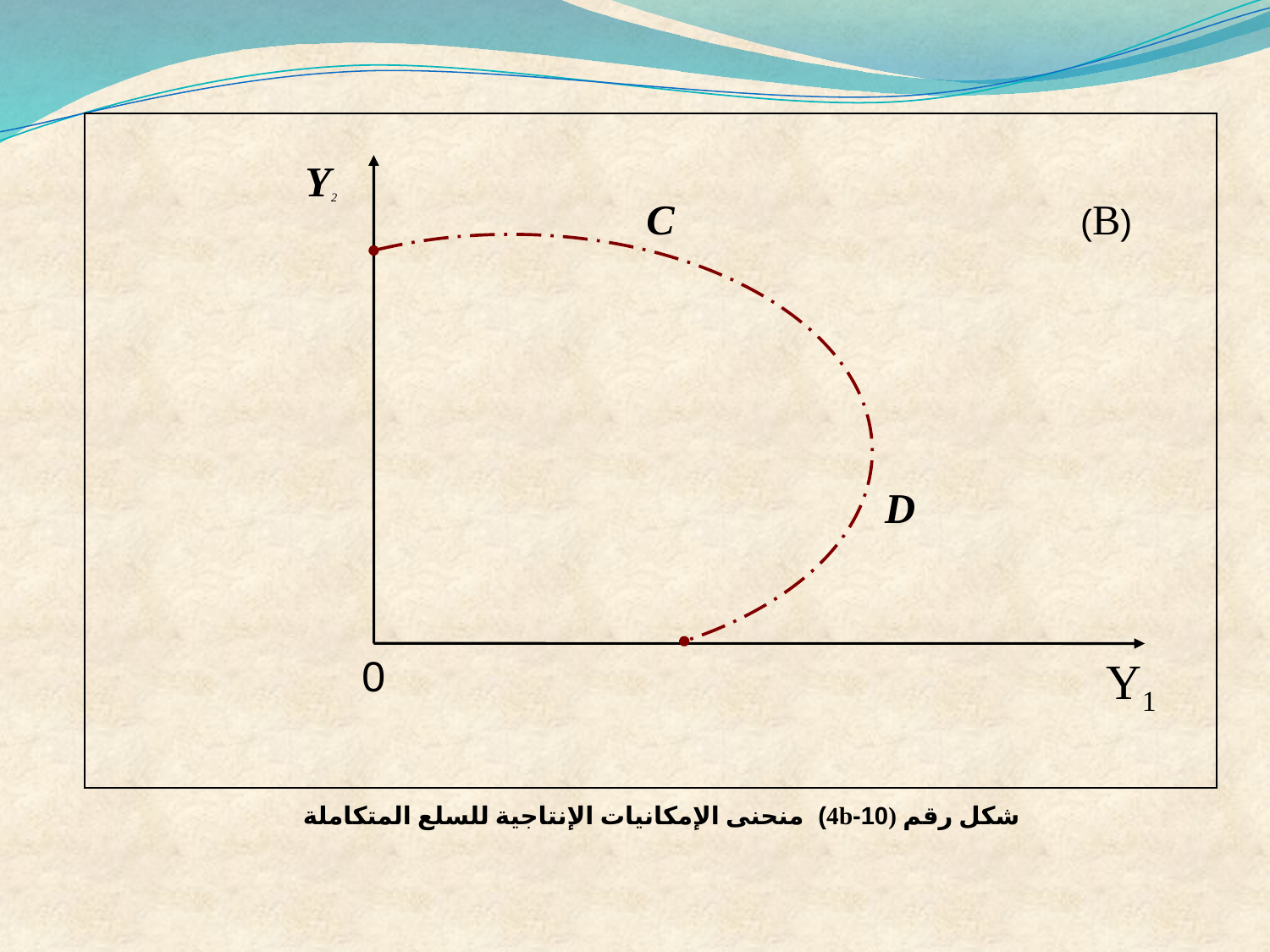

Y2

C
(B)

D

0
Y1
شكل رقم (10-4b)  منحنى الإمكانيات الإنتاجية للسلع المتكاملة